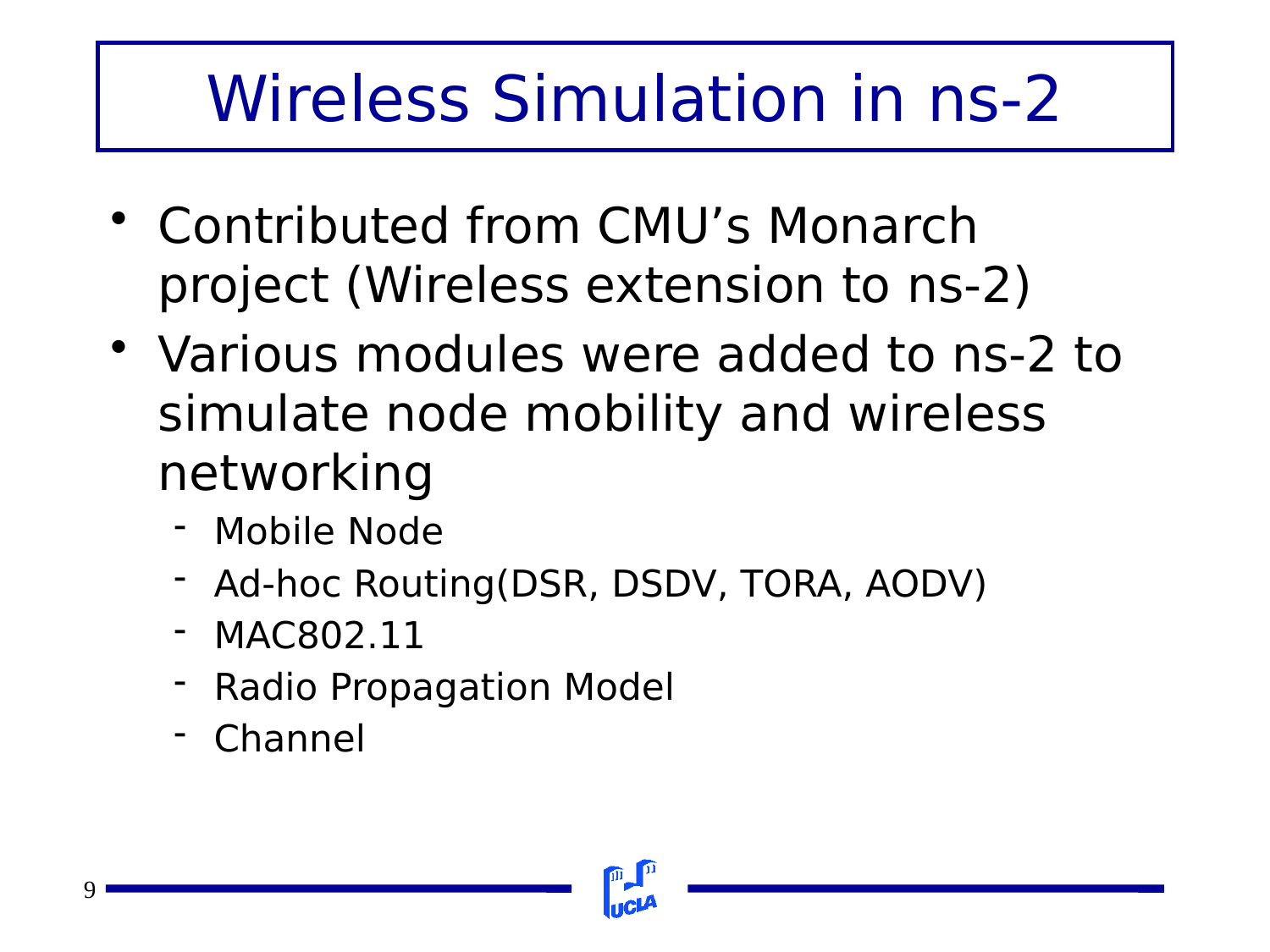

# Wireless Simulation in ns-2
Contributed from CMU’s Monarch project (Wireless extension to ns-2)
Various modules were added to ns-2 to simulate node mobility and wireless networking
Mobile Node
Ad-hoc Routing(DSR, DSDV, TORA, AODV)
MAC802.11
Radio Propagation Model
Channel
9